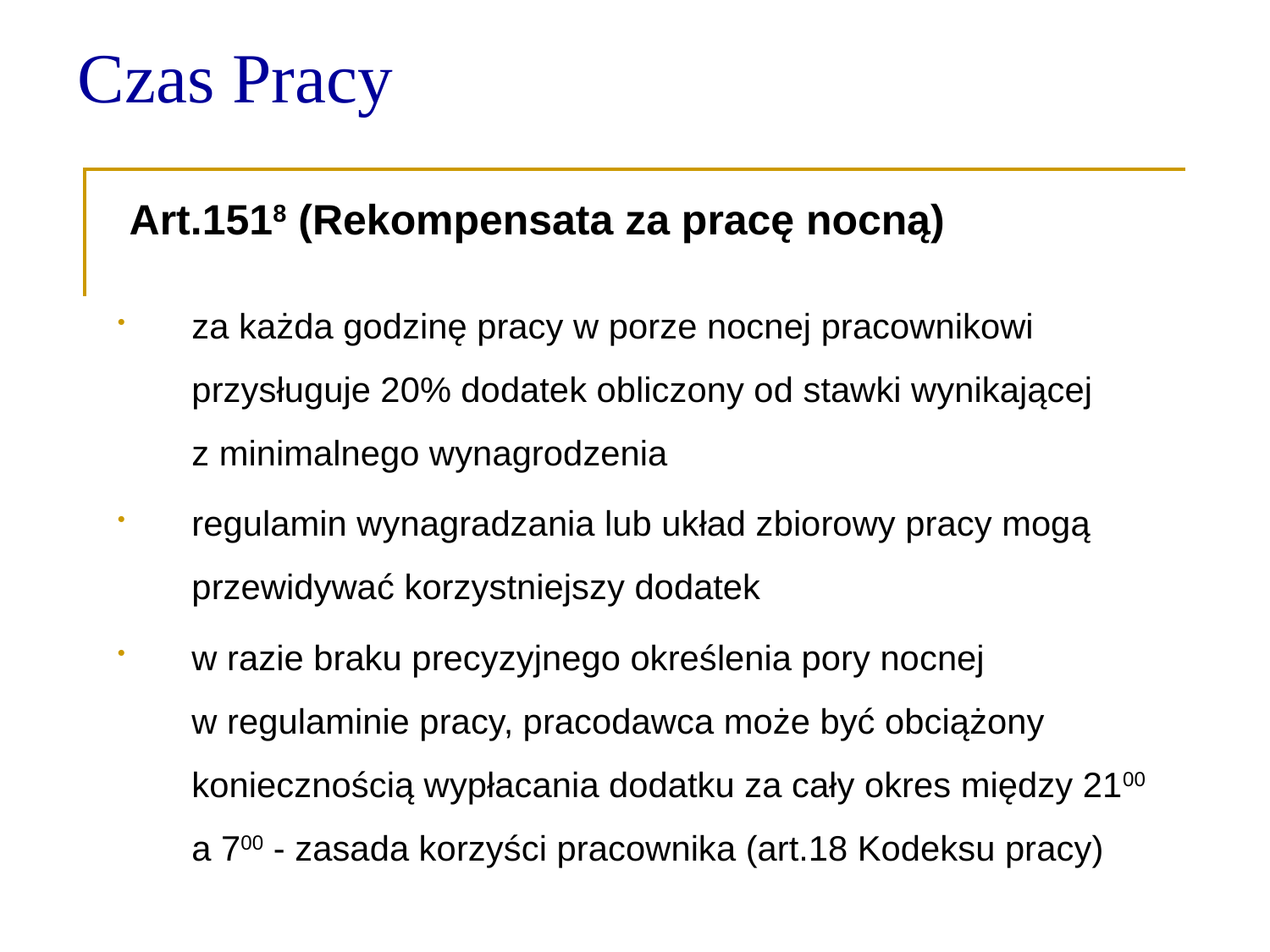

Czas Pracy
 Art.1518 (Rekompensata za pracę nocną)
za każda godzinę pracy w porze nocnej pracownikowi przysługuje 20% dodatek obliczony od stawki wynikającej
z minimalnego wynagrodzenia
regulamin wynagradzania lub układ zbiorowy pracy mogą przewidywać korzystniejszy dodatek
w razie braku precyzyjnego określenia pory nocnej
w regulaminie pracy, pracodawca może być obciążony koniecznością wypłacania dodatku za cały okres między 2100 a 700 - zasada korzyści pracownika (art.18 Kodeksu pracy)